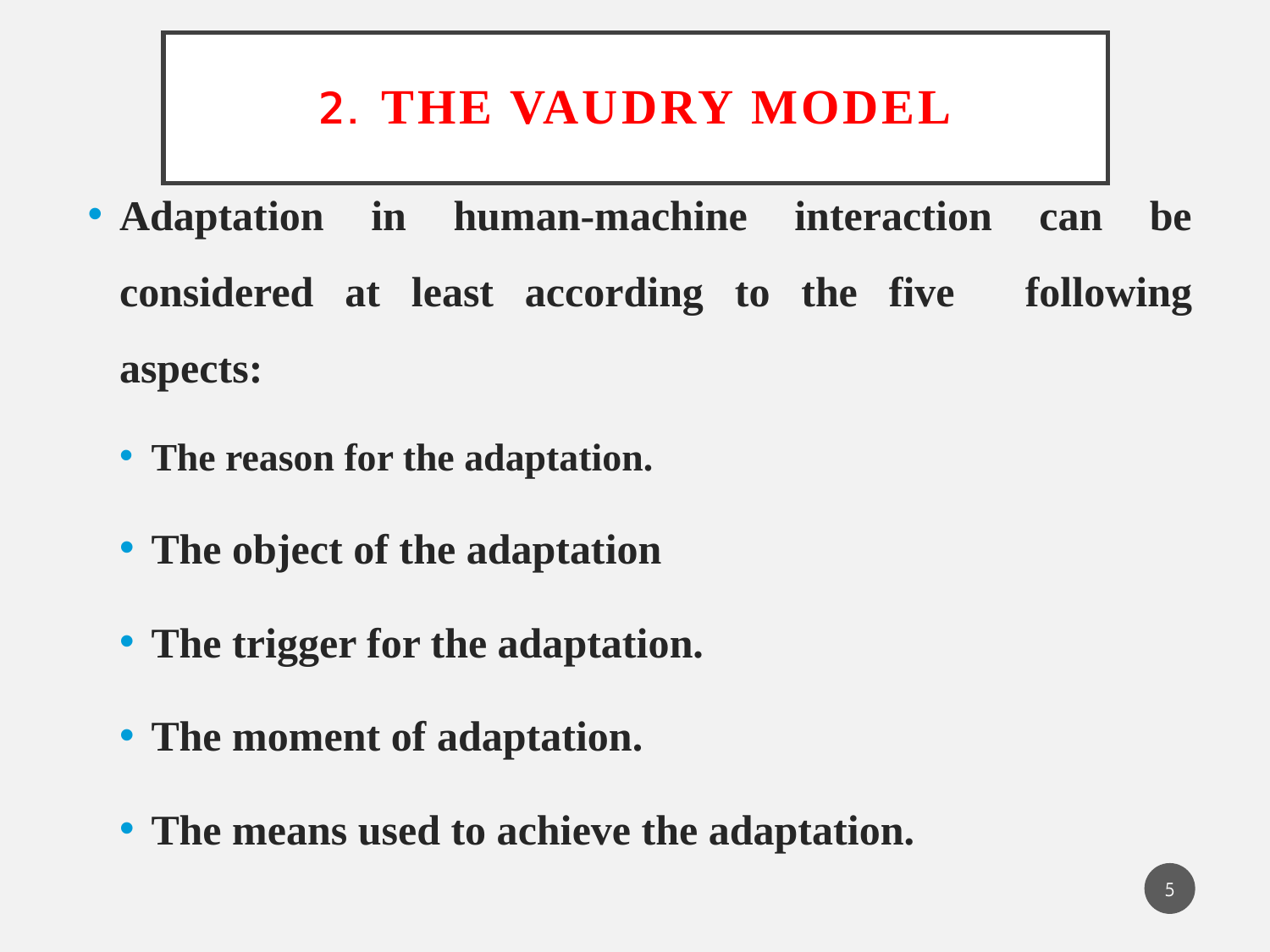

# 2. The Vaudry Model
Adaptation in human-machine interaction can be considered at least according to the five 	following aspects:
The reason for the adaptation.
The object of the adaptation
The trigger for the adaptation.
The moment of adaptation.
The means used to achieve the adaptation.
5